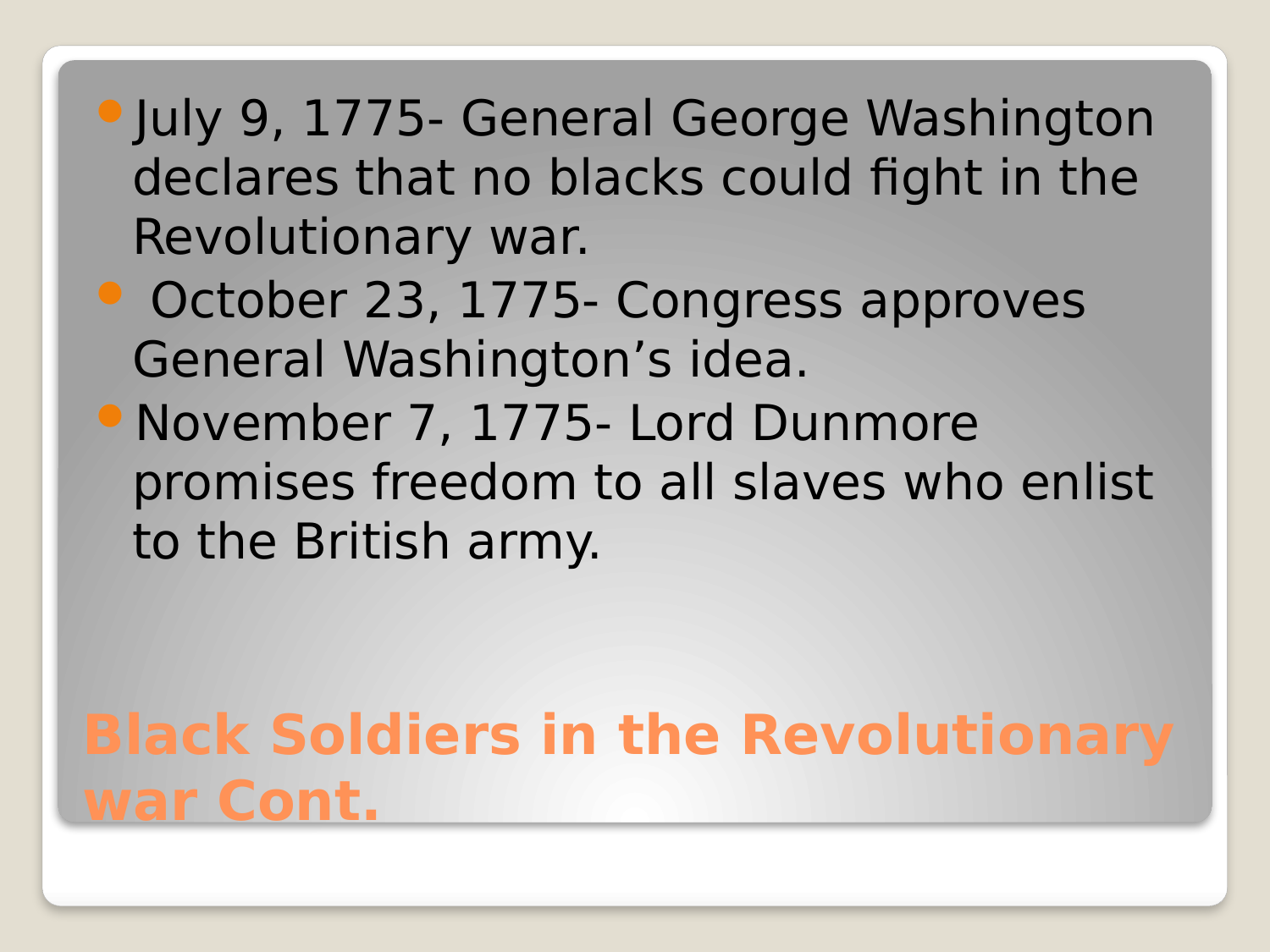

July 9, 1775- General George Washington declares that no blacks could fight in the Revolutionary war.
 October 23, 1775- Congress approves General Washington’s idea.
November 7, 1775- Lord Dunmore promises freedom to all slaves who enlist to the British army.
# Black Soldiers in the Revolutionary war Cont.